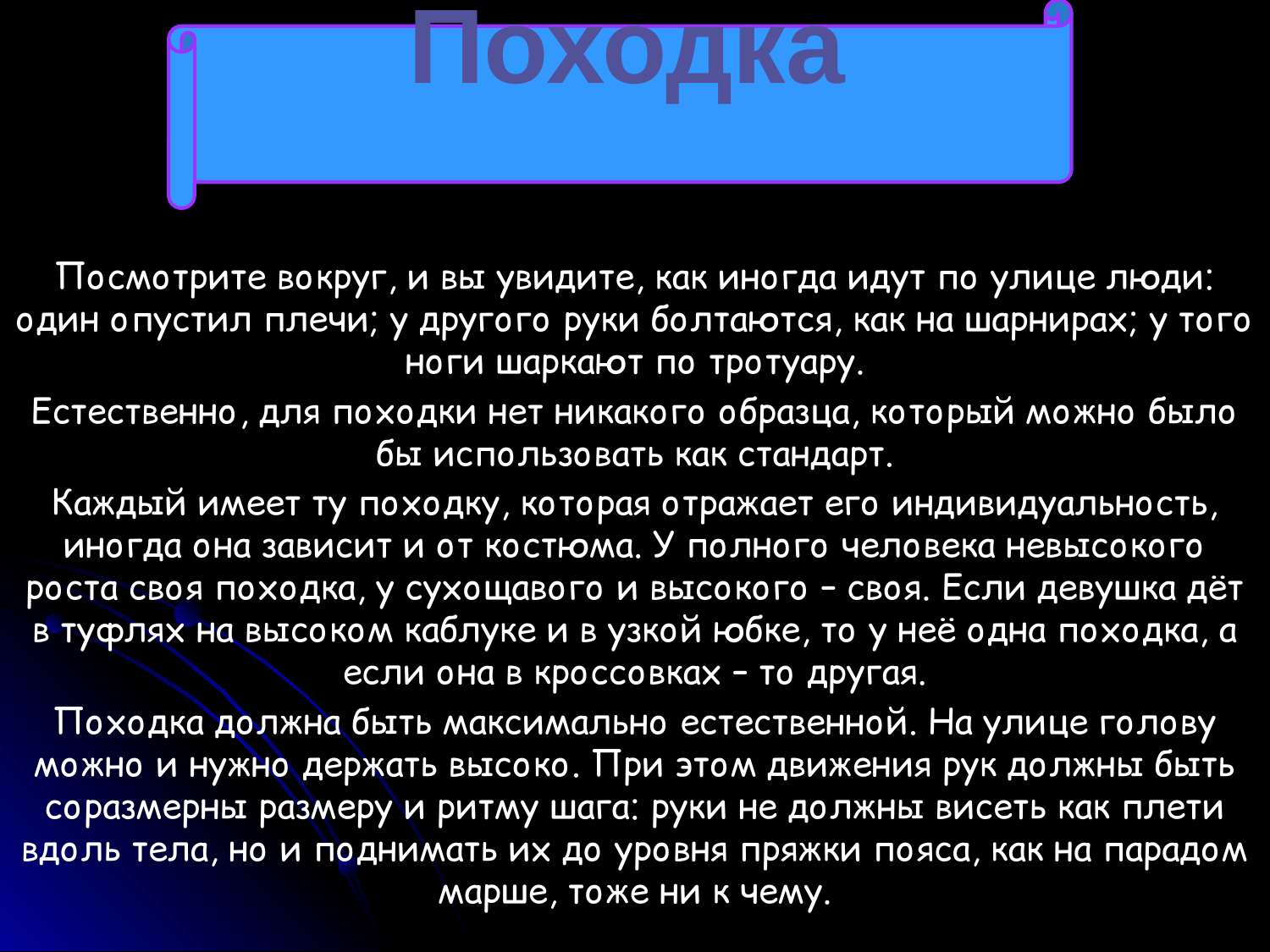

Походка

Посмотрите вокруг, и вы увидите, как иногда идут по улице люди: один опустил плечи; у другого руки болтаются, как на шарнирах; у того ноги шаркают по тротуару.
Естественно, для походки нет никакого образца, который можно было бы использовать как стандарт.
Каждый имеет ту походку, которая отражает его индивидуальность, иногда она зависит и от костюма. У полного человека невысокого роста своя походка, у сухощавого и высокого – своя. Если девушка дёт в туфлях на высоком каблуке и в узкой юбке, то у неё одна походка, а если она в кроссовках – то другая.
Походка должна быть максимально естественной. На улице голову можно и нужно держать высоко. При этом движения рук должны быть соразмерны размеру и ритму шага: руки не должны висеть как плети вдоль тела, но и поднимать их до уровня пряжки пояса, как на парадом марше, тоже ни к чему.